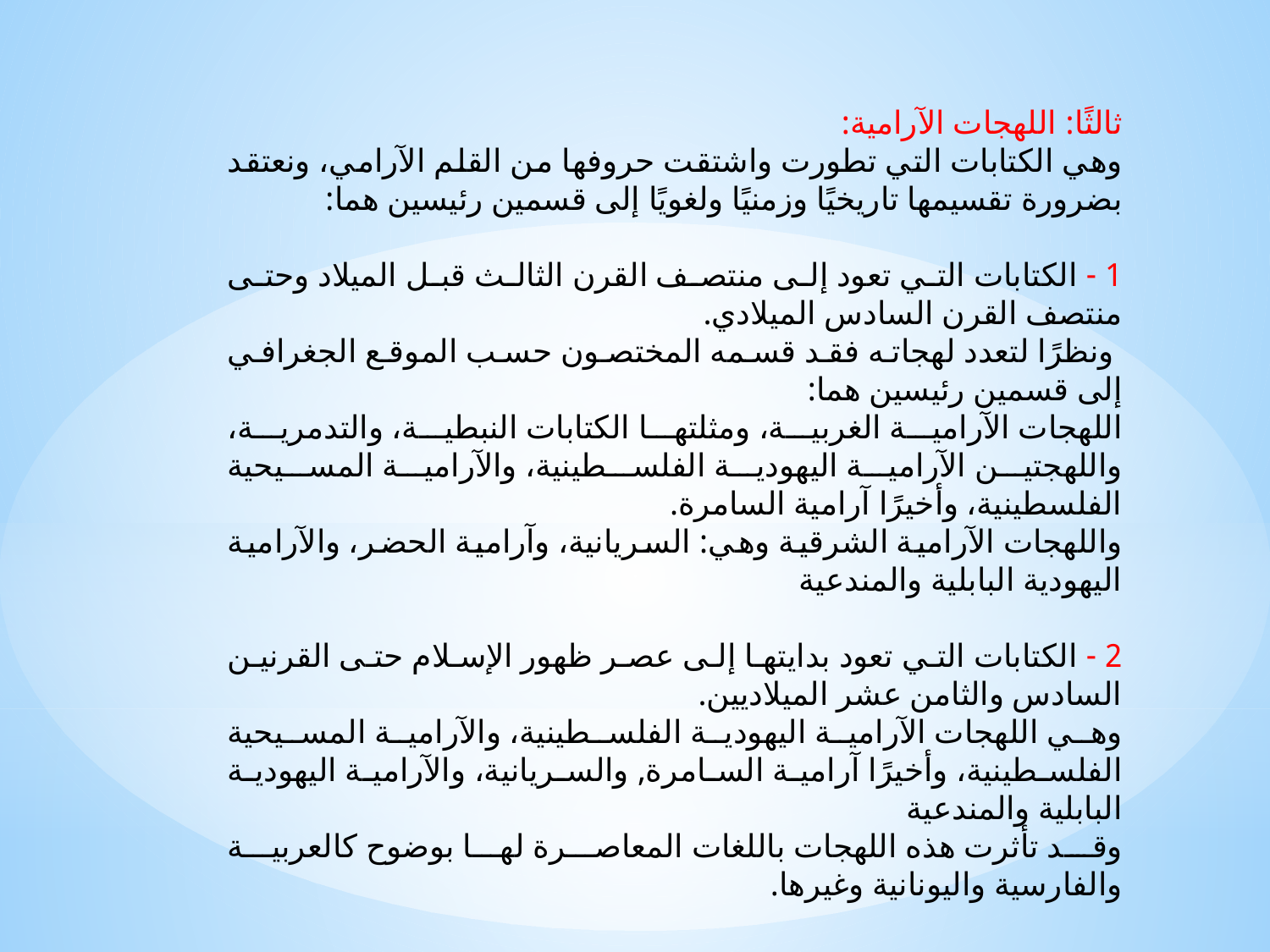

ثالثًا: اللهجات الآرامية:
وهي الكتابات التي تطورت واشتقت حروفها من القلم الآرامي، ونعتقد بضرورة تقسيمها تاريخيًا وزمنيًا ولغويًا إلى قسمين رئيسين هما:

1 - الكتابات التي تعود إلى منتصف القرن الثالث قبل الميلاد وحتى منتصف القرن السادس الميلادي.
 ونظرًا لتعدد لهجاته فقد قسمه المختصون حسب الموقع الجغرافي إلى قسمين رئيسين هما:
اللهجات الآرامية الغربية، ومثلتها الكتابات النبطية، والتدمرية، واللهجتين الآرامية اليهودية الفلسطينية، والآرامية المسيحية الفلسطينية، وأخيرًا آرامية السامرة.
واللهجات الآرامية الشرقية وهي: السريانية، وآرامية الحضر، والآرامية اليهودية البابلية والمندعية

2 - الكتابات التي تعود بدايتها إلى عصر ظهور الإسلام حتى القرنين السادس والثامن عشر الميلاديين.
وهي اللهجات الآرامية اليهودية الفلسطينية، والآرامية المسيحية الفلسطينية، وأخيرًا آرامية السامرة, والسريانية، والآرامية اليهودية البابلية والمندعية
وقد تأثرت هذه اللهجات باللغات المعاصرة لها بوضوح كالعربية والفارسية واليونانية وغيرها.